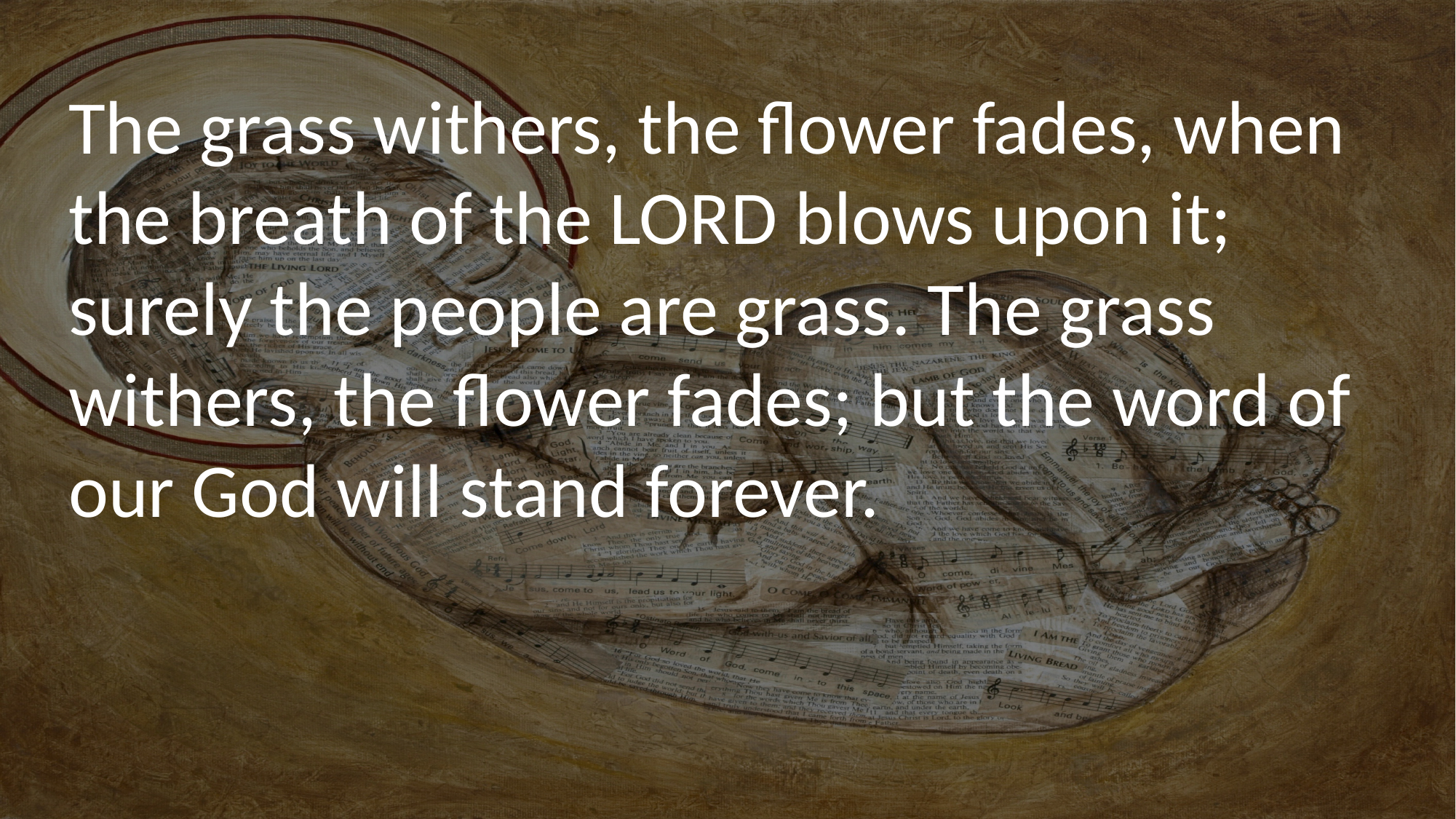

The grass withers, the flower fades, when the breath of the LORD blows upon it; surely the people are grass. The grass withers, the flower fades; but the word of our God will stand forever.